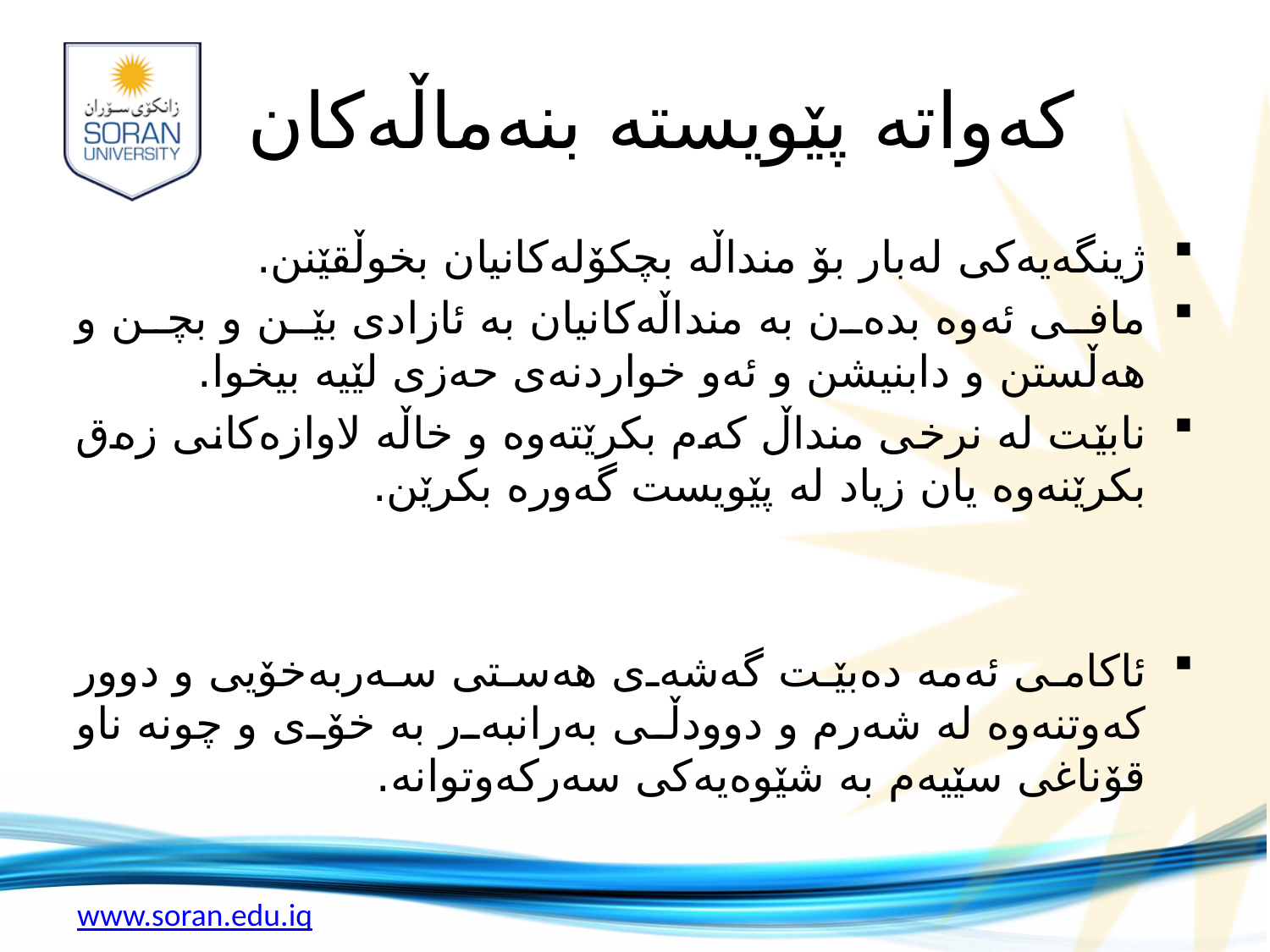

# که‌واته‌ پێویسته‌ بنه‌ماڵه‌کان
ژینگه‌یه‌کی له‌بار بۆ منداڵه‌ بچکۆله‌کانیان بخوڵقێنن.
مافی ئه‌وه‌ بده‌ن به‌ منداڵه‌کانیان به‌ ئازادی بێن و بچن و هه‌ڵستن و دابنیشن و ئه‌و خواردنه‌ی حه‌زی لێیه‌ بیخوا.
نابێت له‌ نرخی منداڵ که‌م بکرێته‌وه‌ و خاڵه‌ لاوازه‌کانی زه‌ق بکرێنه‌وه‌ یان زیاد له‌ پێویست گه‌وره‌ بکرێن.

ئاکامی ئه‌مه‌ ده‌بێت گه‌شه‌ی هه‌ستی سه‌ربه‌خۆیی و دوور که‌وتنه‌وه‌ له‌ شه‌رم و دوودڵی به‌رانبه‌ر به‌ خۆی و چونه‌ ناو قۆناغی سێیه‌م به‌ شێوه‌یه‌کی سه‌رکه‌وتوانه‌.